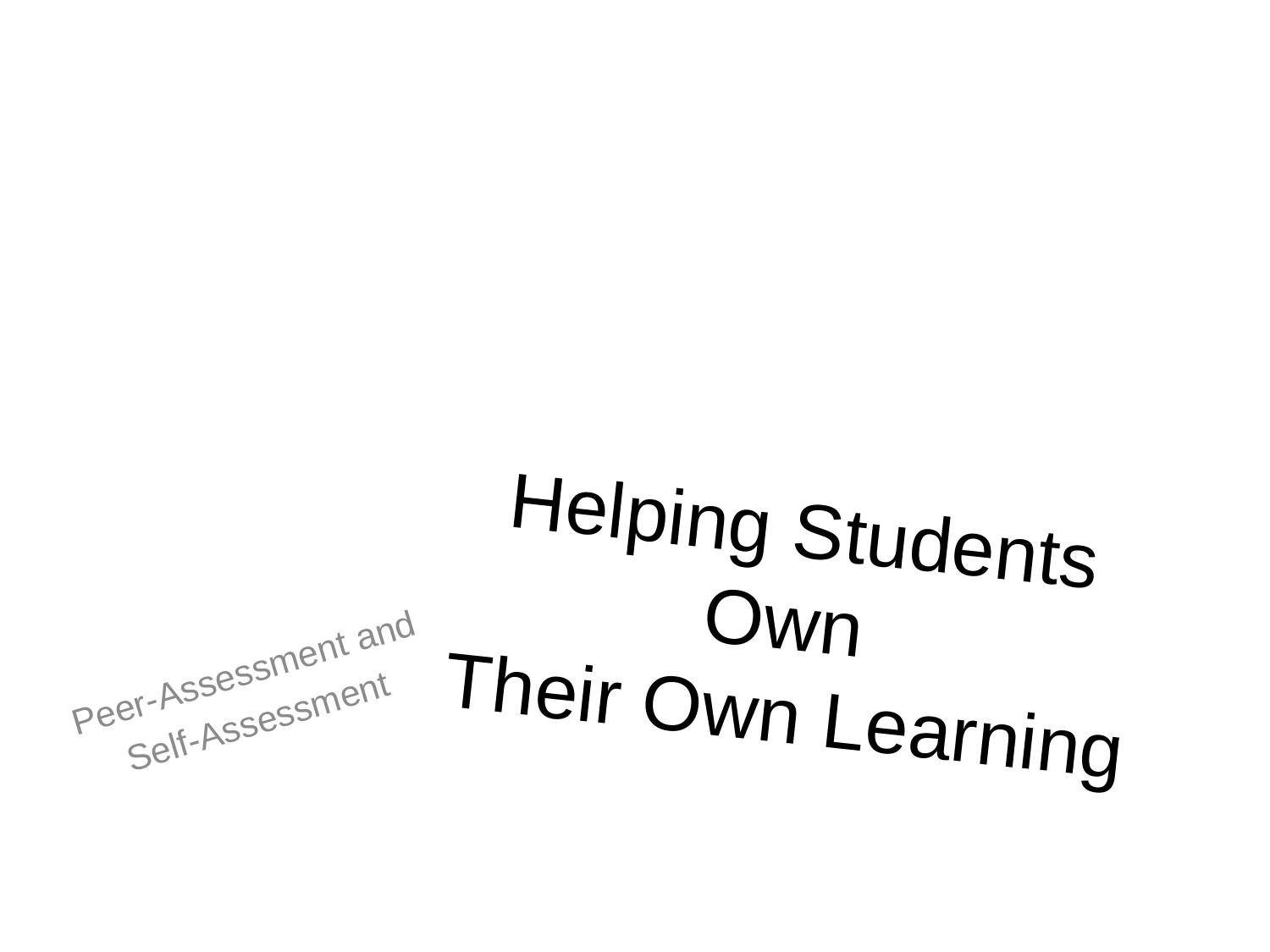

# Helping Students Own Their Own Learning

Peer-Assessment and
Self-Assessment